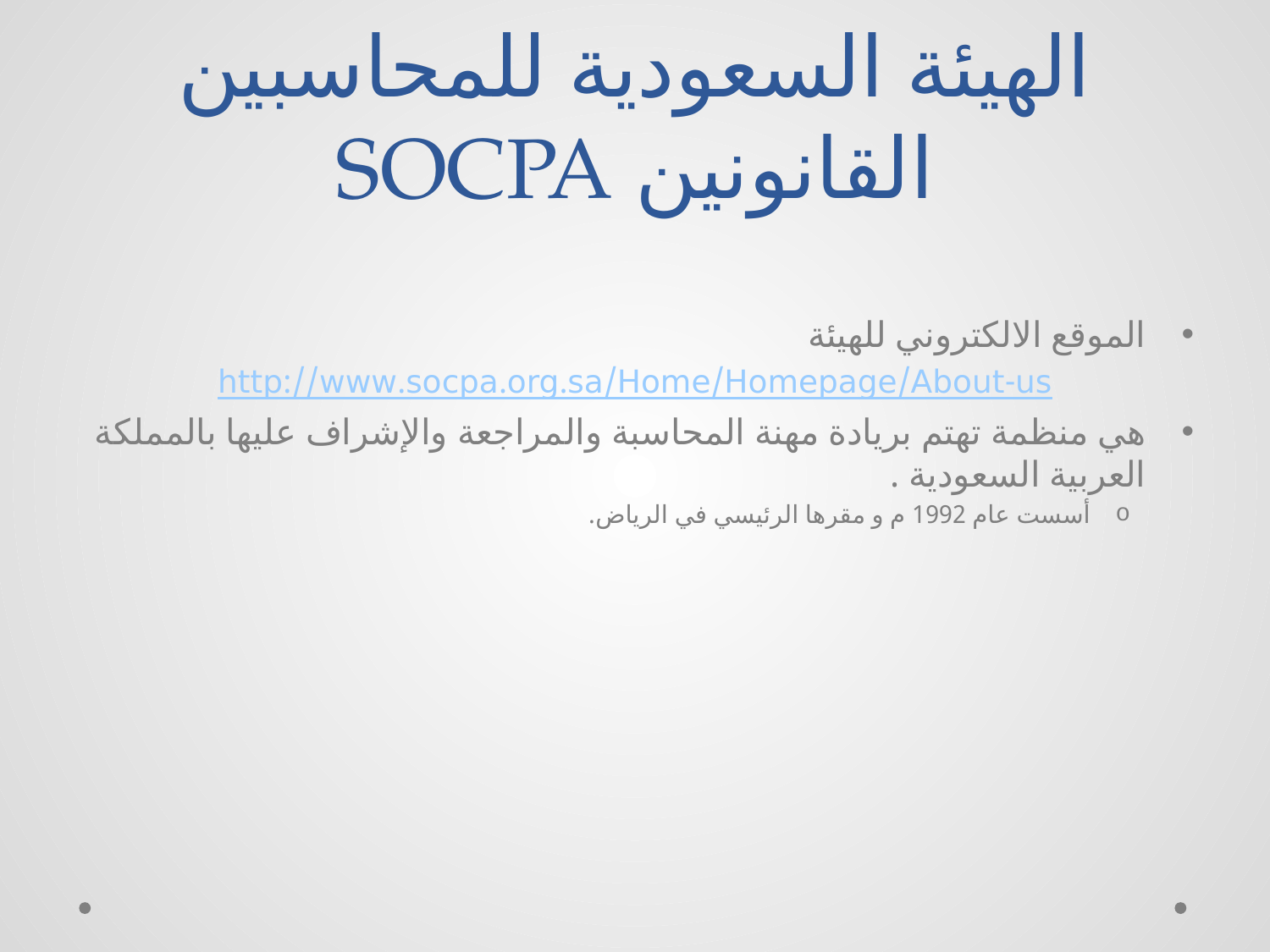

# الهيئة السعودية للمحاسبين القانونين SOCPA
الموقع الالكتروني للهيئة
http://www.socpa.org.sa/Home/Homepage/About-us
هي منظمة تهتم بريادة مهنة المحاسبة والمراجعة والإشراف عليها بالمملكة العربية السعودية .
أسست عام 1992 م و مقرها الرئيسي في الرياض.